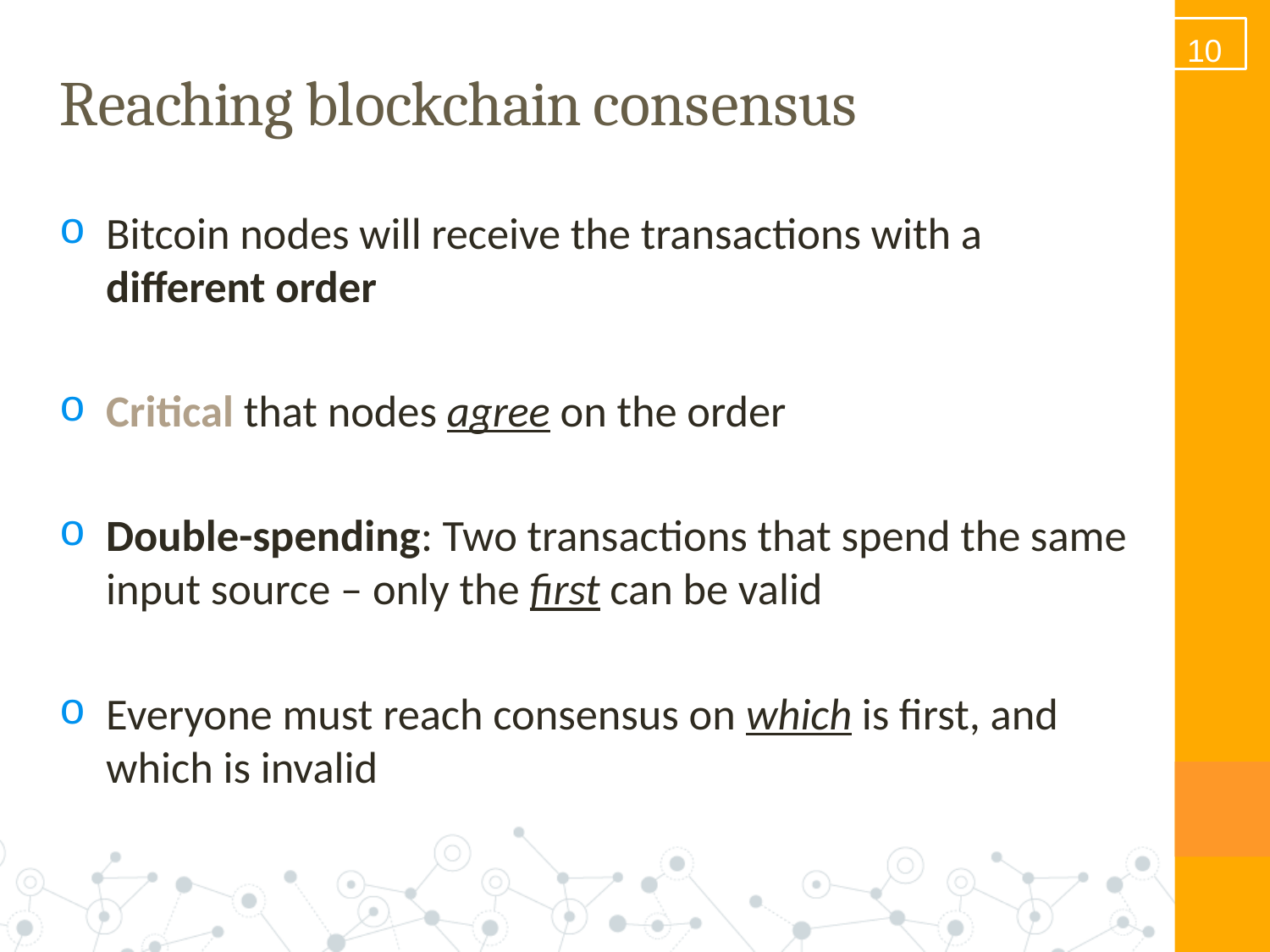

10
# Reaching blockchain consensus
Bitcoin nodes will receive the transactions with a different order

Critical that nodes agree on the order

Double-spending: Two transactions that spend the same input source – only the first can be valid

Everyone must reach consensus on which is first, and which is invalid